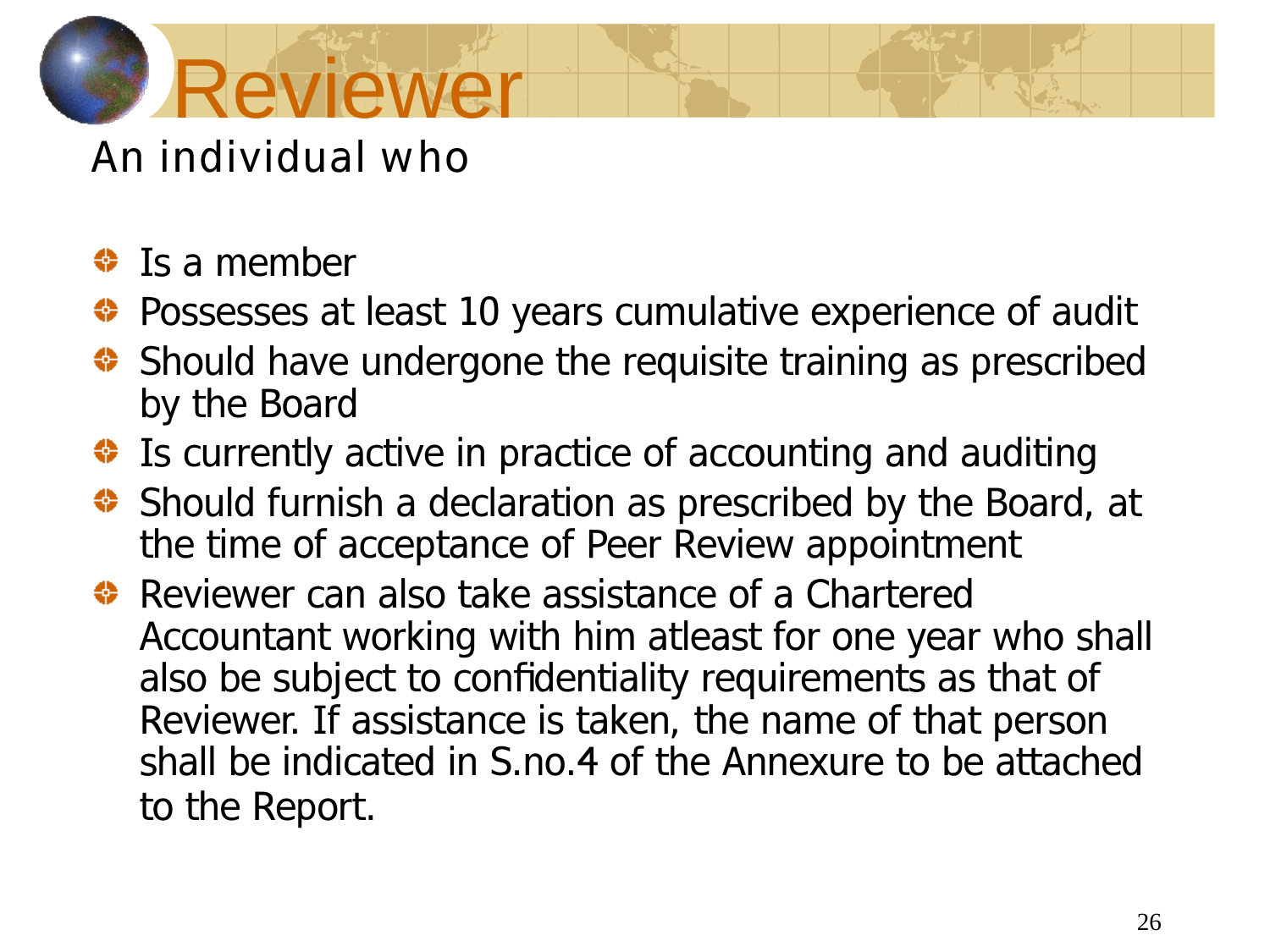

# Reviewer
An individual who

Is a member
Possesses at least 10 years cumulative experience of audit
Should have undergone the requisite training as prescribed by the Board
Is currently active in practice of accounting and auditing
Should furnish a declaration as prescribed by the Board, at the time of acceptance of Peer Review appointment
Reviewer can also take assistance of a Chartered Accountant working with him atleast for one year who shall also be subject to confidentiality requirements as that of Reviewer. If assistance is taken, the name of that person shall be indicated in S.no.4 of the Annexure to be attached to the Report.
26